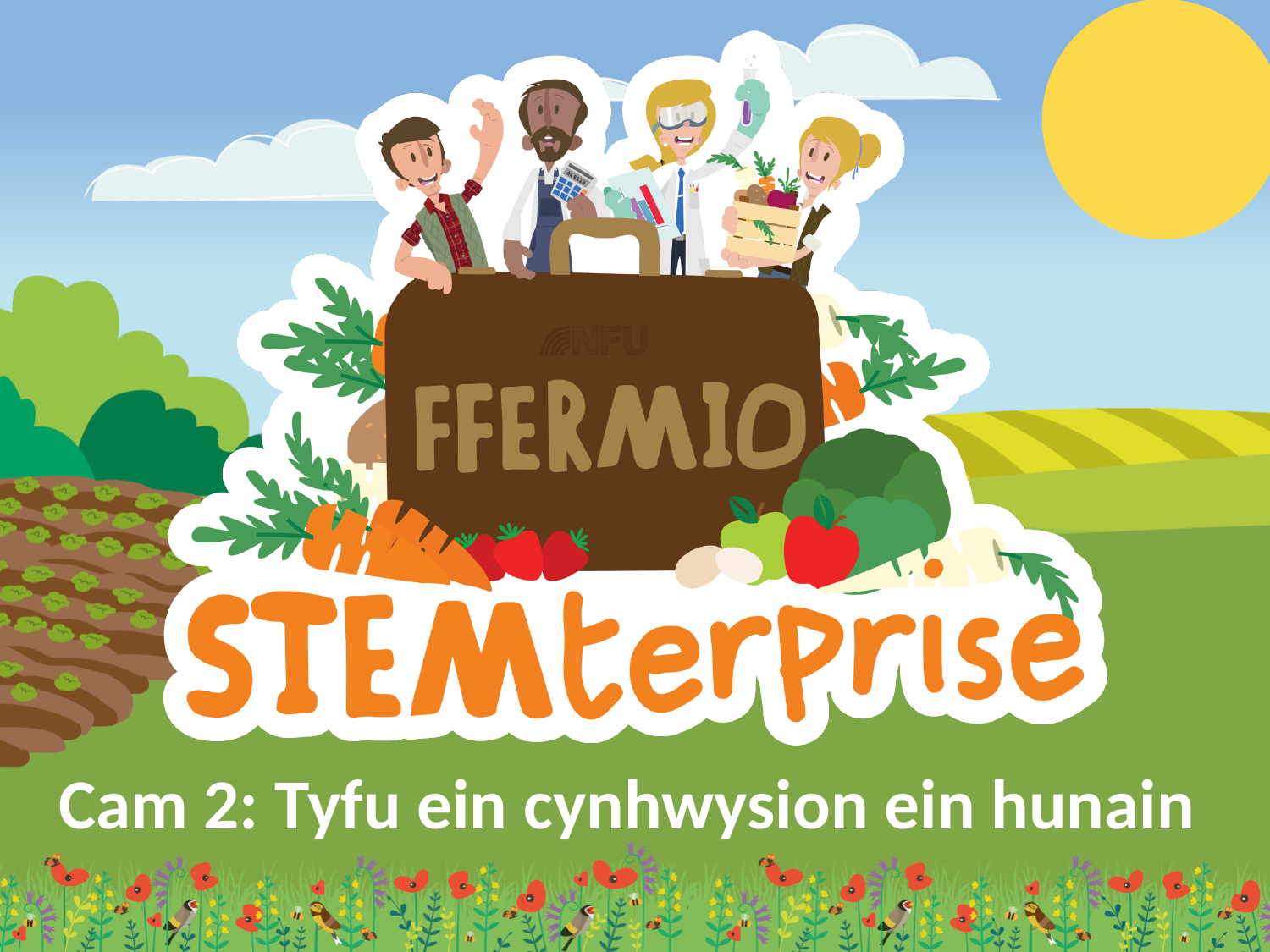

# Cam 2: Tyfu ein cynhwysion ein hunain